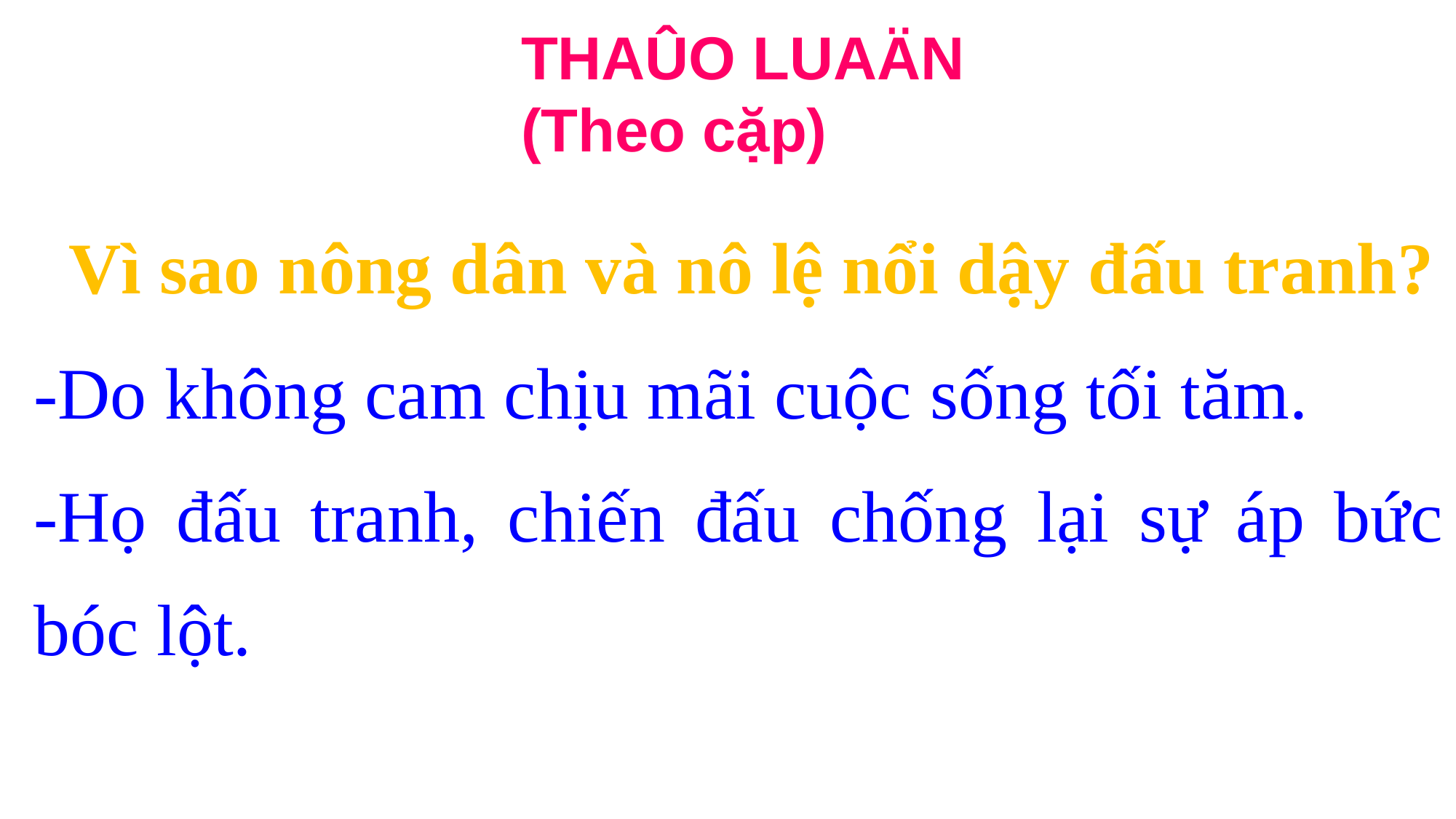

THAÛO LUAÄN
(Theo cặp)
Vì sao nông dân và nô lệ nổi dậy đấu tranh?
-Do không cam chịu mãi cuộc sống tối tăm.
-Họ đấu tranh, chiến đấu chống lại sự áp bức bóc lột.